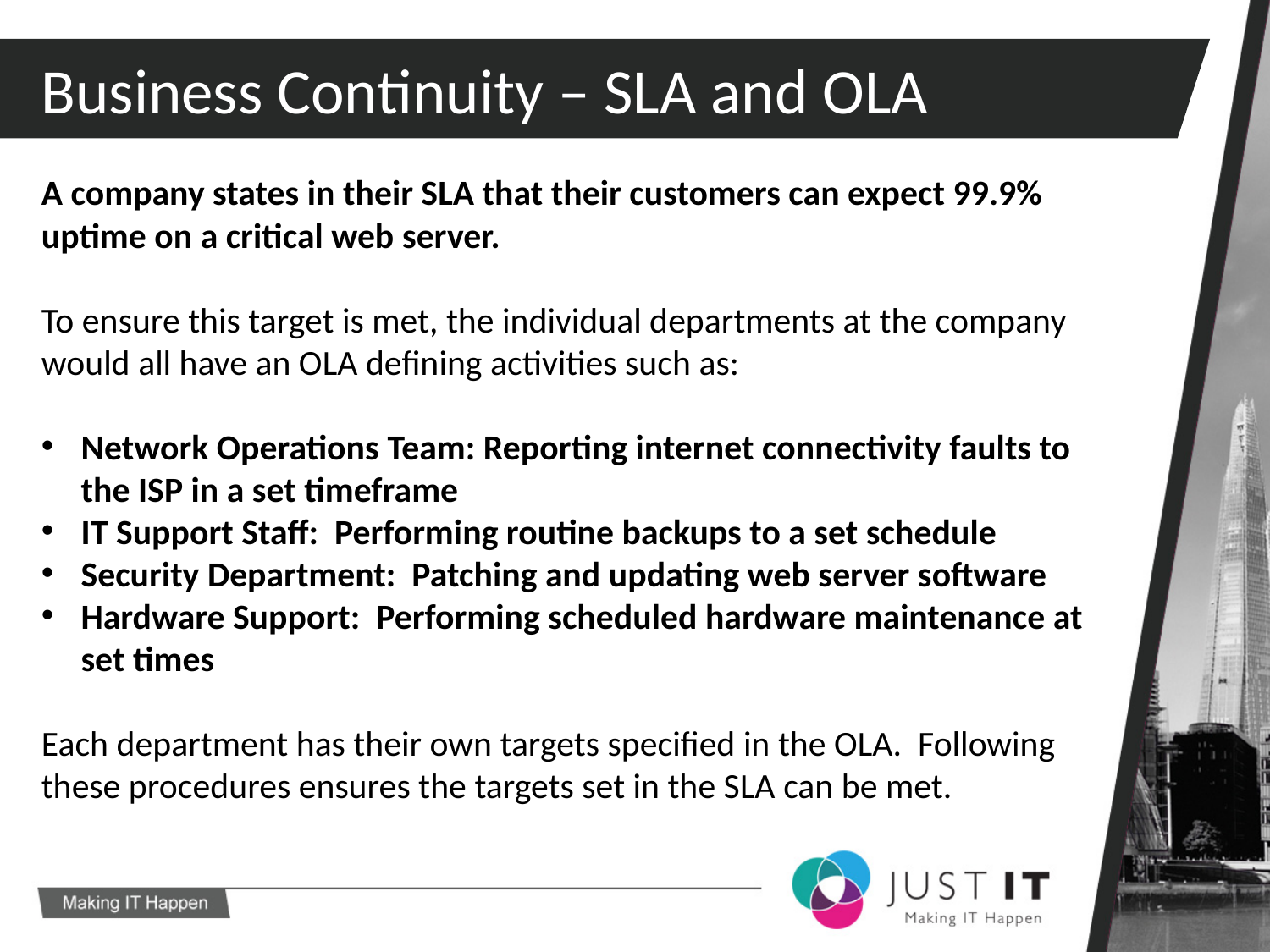

Business Continuity – SLA and OLA
A company states in their SLA that their customers can expect 99.9% uptime on a critical web server.

To ensure this target is met, the individual departments at the company would all have an OLA defining activities such as:

Network Operations Team: Reporting internet connectivity faults to the ISP in a set timeframe
IT Support Staff:  Performing routine backups to a set schedule
Security Department:  Patching and updating web server software
Hardware Support:  Performing scheduled hardware maintenance at set times

Each department has their own targets specified in the OLA.  Following these procedures ensures the targets set in the SLA can be met.